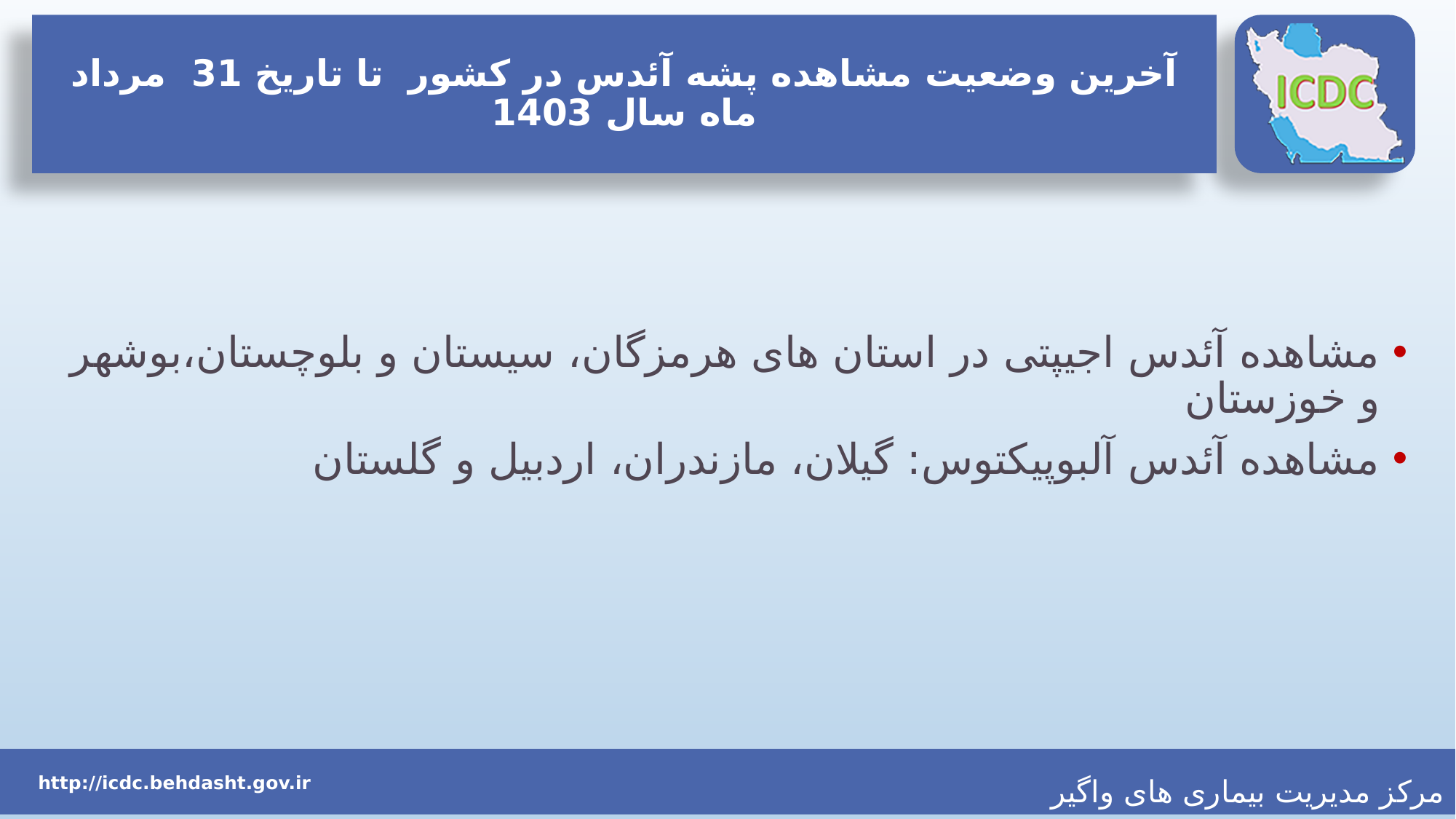

# آخرین وضعیت مشاهده پشه آئدس در کشور  تا تاریخ 31  مرداد ماه سال 1403

مشاهده آئدس اجیپتی در استان های هرمزگان، سیستان و بلوچستان،بوشهر و خوزستان
مشاهده آئدس آلبوپیکتوس: گیلان، مازندران، اردبیل و گلستان